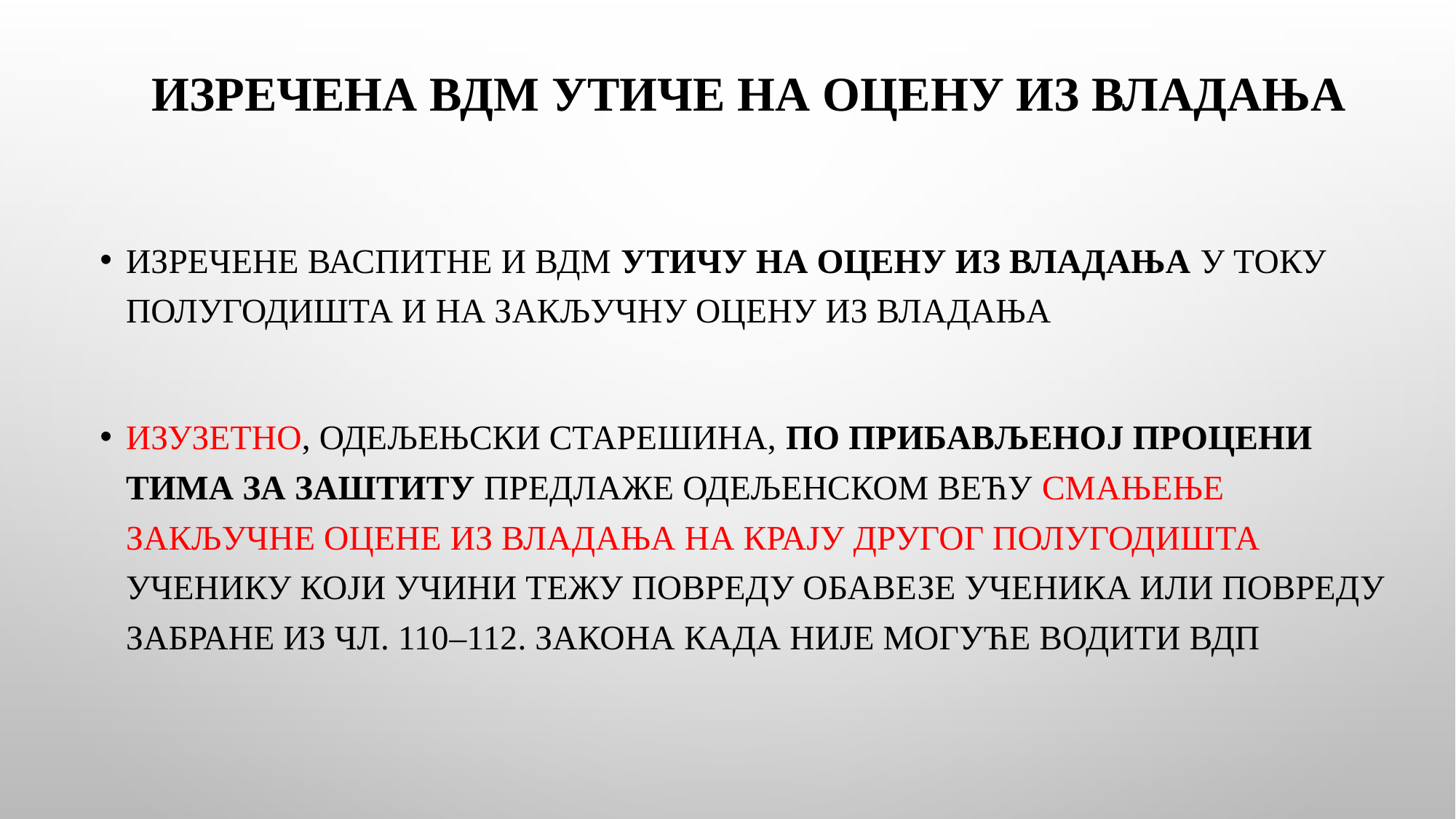

# Изречена ВДМ утиче на оцену из владања

Изречене васпитне и ВДМ утичу на оцену из владања у току полугодишта и на закључну оцену из владања

Изузетно, одељењски старешина, по прибављеној процени тима за заштиту предлаже Одељенском већу смањење закључне оцене из владања на крају другог полугодишта ученику који учини тежу повреду обавезе ученика или повреду забране из чл. 110–112. Закона када није могуће водити ВДП